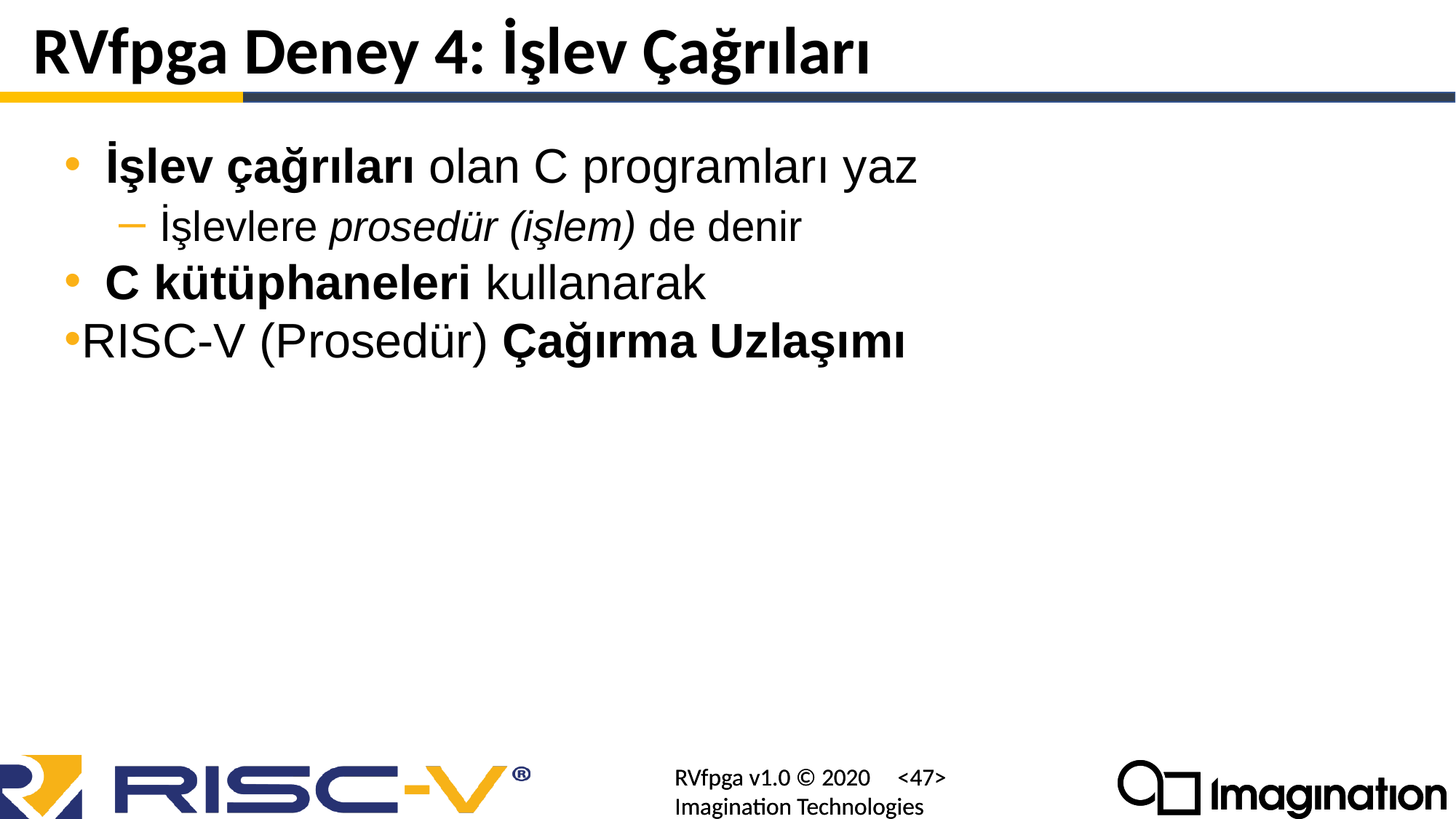

# RVfpga Deney 4: İşlev Çağrıları
İşlev çağrıları olan C programları yaz
 İşlevlere prosedür (işlem) de denir
C kütüphaneleri kullanarak
RISC-V (Prosedür) Çağırma Uzlaşımı